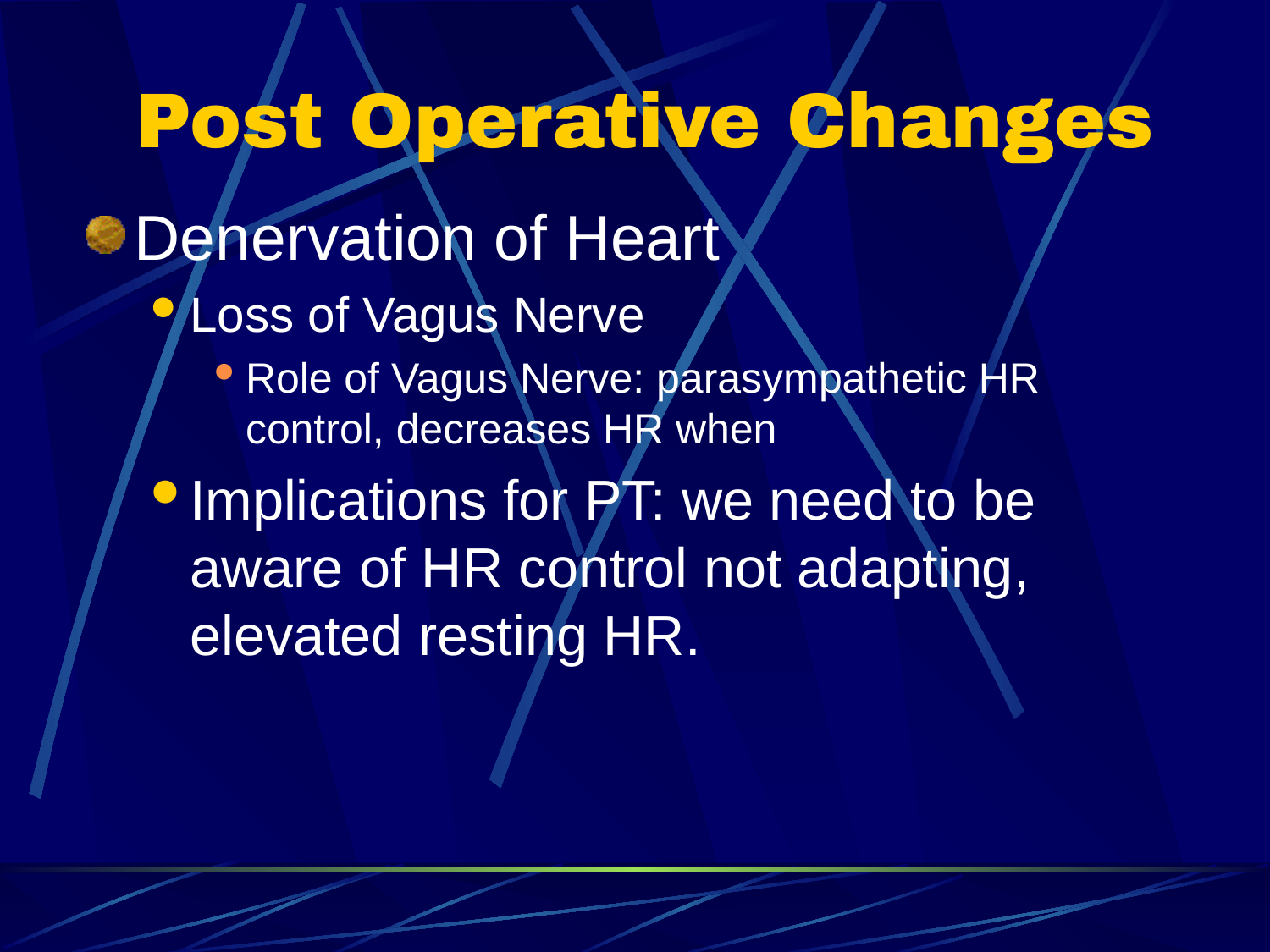

# Post Operative Changes
Denervation of Heart
Loss of Vagus Nerve
Role of Vagus Nerve: parasympathetic HR control, decreases HR when
Implications for PT: we need to be aware of HR control not adapting, elevated resting HR.